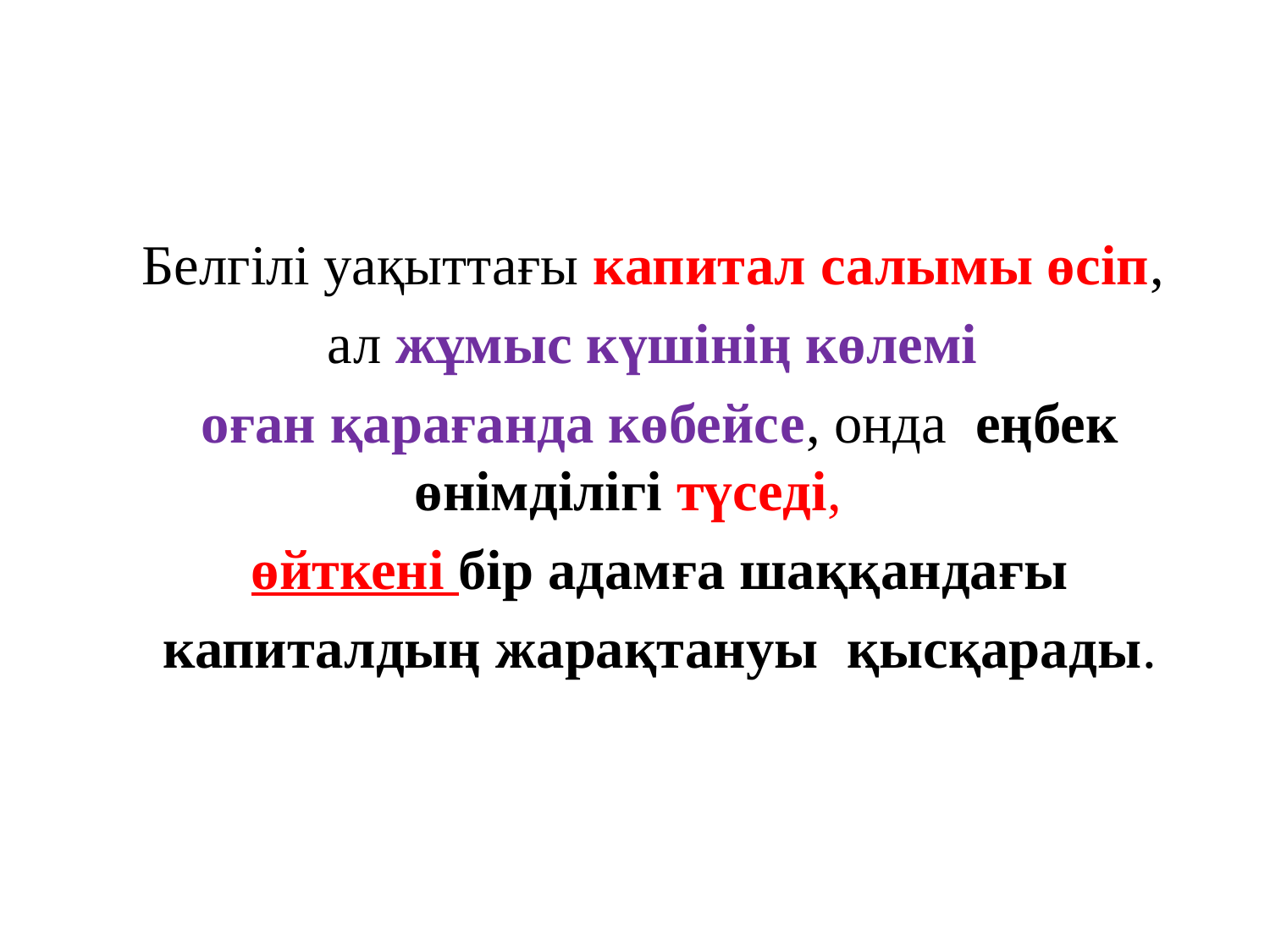

#
Белгілі уақыттағы капитал салымы өсіп,
ал жұмыс күшінің көлемі
оған қарағанда көбейсе, онда  еңбек өнімділігі түседі,
өйткені бір адамға шаққандағы
 капиталдың жарақтануы  қысқарады.